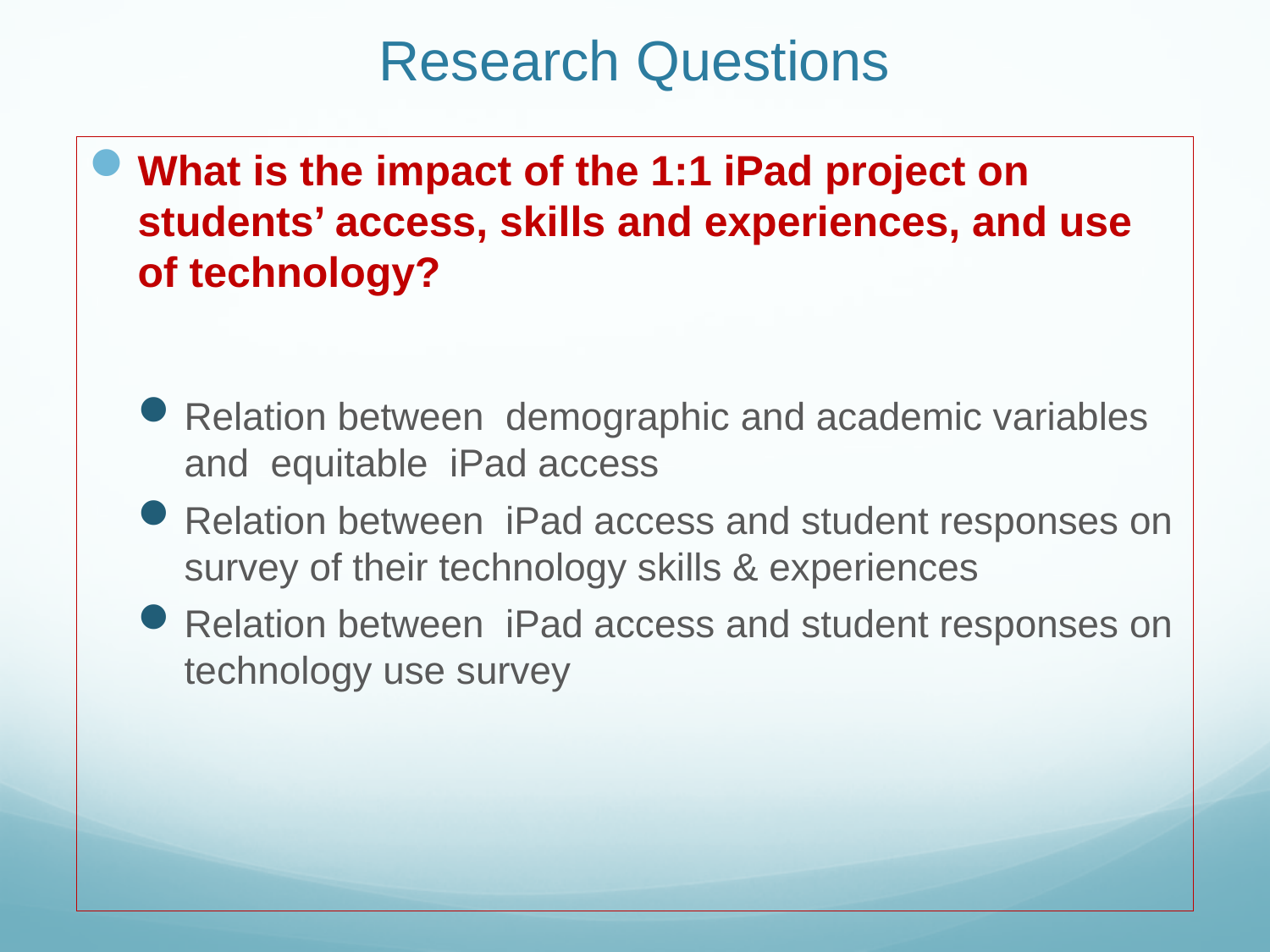

# Research Questions
What is the impact of the 1:1 iPad project on students’ access, skills and experiences, and use of technology?

Relation between  demographic and academic variables and  equitable  iPad access
Relation between  iPad access and student responses on survey of their technology skills & experiences
Relation between  iPad access and student responses on technology use survey